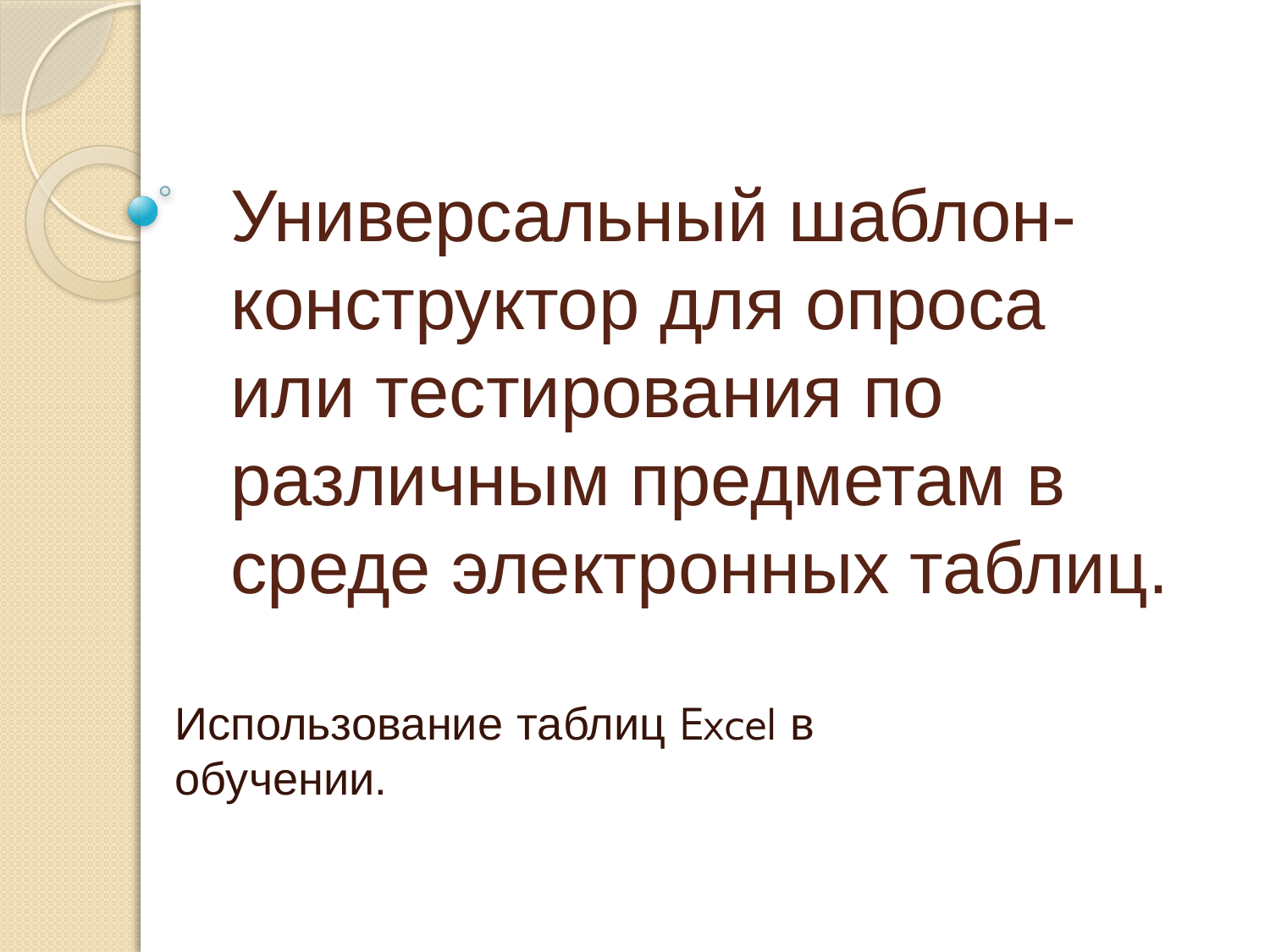

# Универсальный шаблон-конструктор для опроса или тестирования по различным предметам в среде электронных таблиц.
Использование таблиц Excel в обучении.